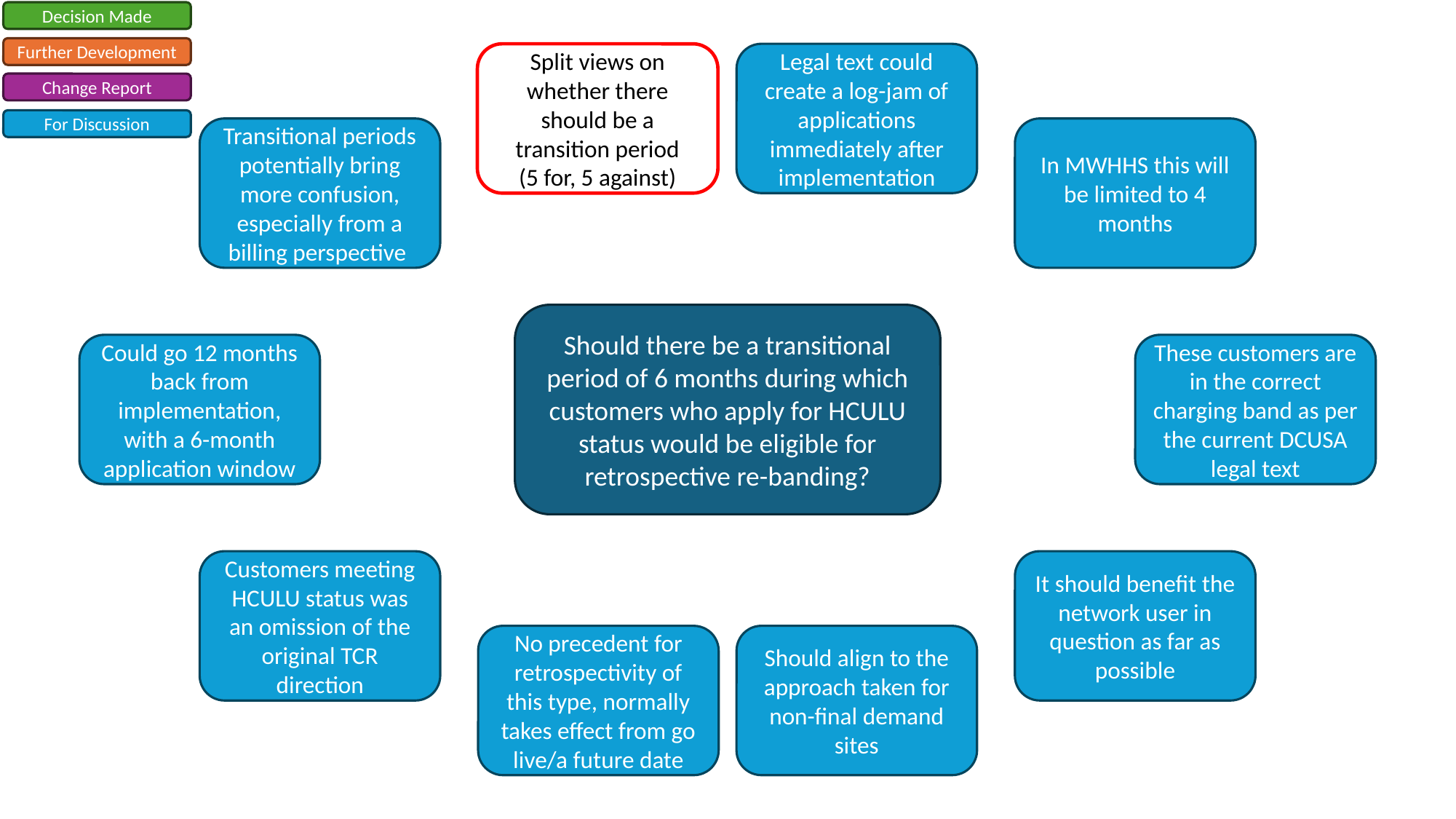

Decision Made
Further Development
Legal text could create a log-jam of applications immediately after implementation
Split views on whether there should be a transition period
(5 for, 5 against)
Change Report
For Discussion
Transitional periods potentially bring more confusion, especially from a billing perspective
In MWHHS this will be limited to 4 months
Should there be a transitional period of 6 months during which customers who apply for HCULU status would be eligible for retrospective re-banding?
Could go 12 months back from implementation, with a 6-month application window
These customers are in the correct charging band as per the current DCUSA legal text
Customers meeting HCULU status was an omission of the original TCR direction
It should benefit the network user in question as far as possible
Should align to the approach taken for non-final demand sites
No precedent for retrospectivity of this type, normally takes effect from go live/a future date